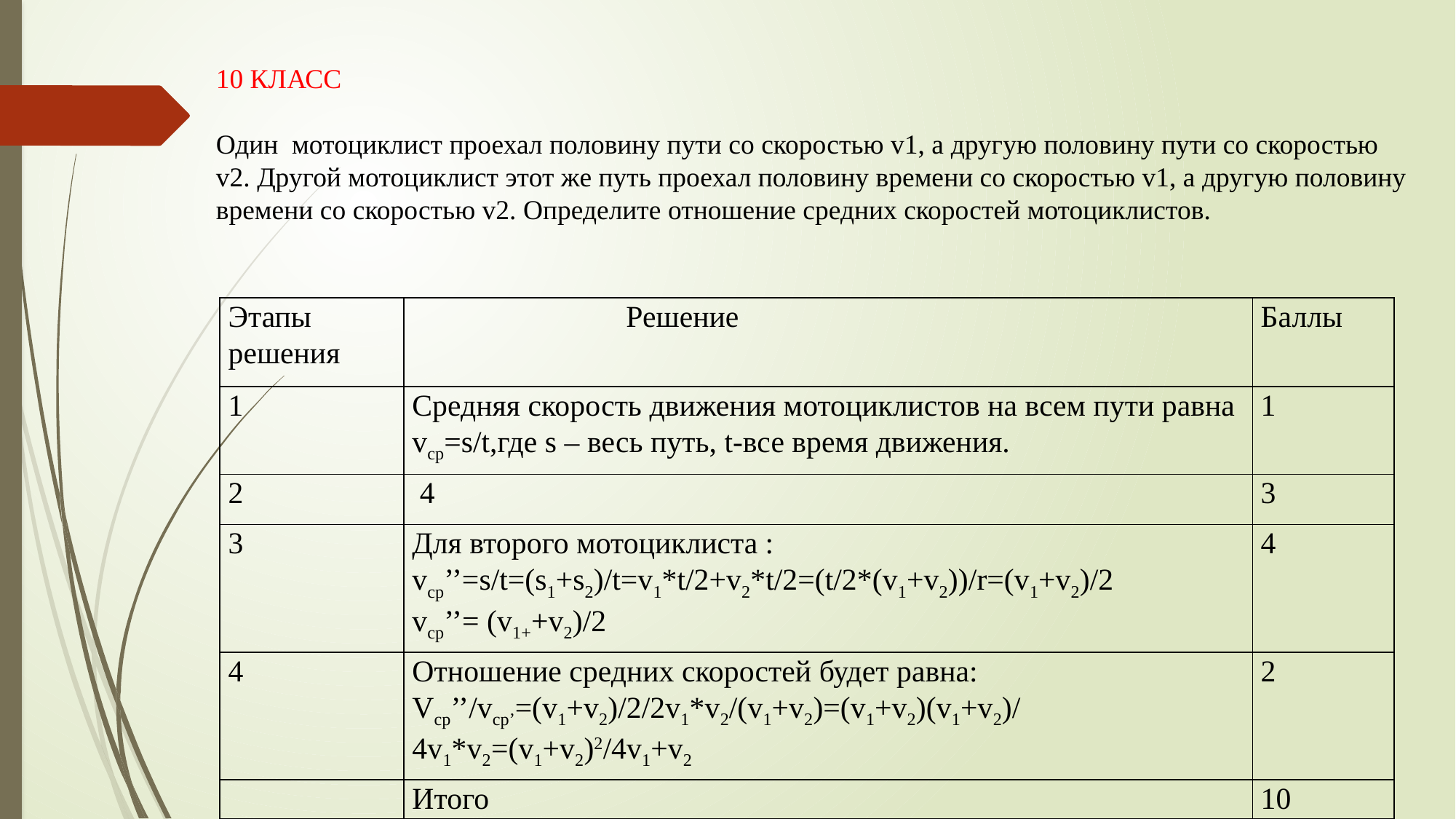

10 КЛАСС

Один  мотоциклист проехал половину пути со скоростью v1, а другую половину пути со скоростью v2. Другой мотоциклист этот же путь проехал половину времени со скоростью v1, а другую половину времени со скоростью v2. Определите отношение средних скоростей мотоциклистов.

| Этапы решения | Решение | Баллы |
| --- | --- | --- |
| 1 | Средняя скорость движения мотоциклистов на всем пути равна vср=s/t,где s – весь путь, t-все время движения. | 1 |
| 2 | 4 | 3 |
| 3 | Для второго мотоциклиста : vср’’=s/t=(s1+s2)/t=v1\*t/2+v2\*t/2=(t/2\*(v1+v2))/r=(v1+v2)/2 vcр’’= (v1++v2)/2 | 4 |
| 4 | Отношение средних скоростей будет равна: Vcр’’/vcр’=(v1+v2)/2/2v1\*v2/(v1+v2)=(v1+v2)(v1+v2)/4v1\*v2=(v1+v2)2/4v1+v2 | 2 |
|  | Итого | 10 |